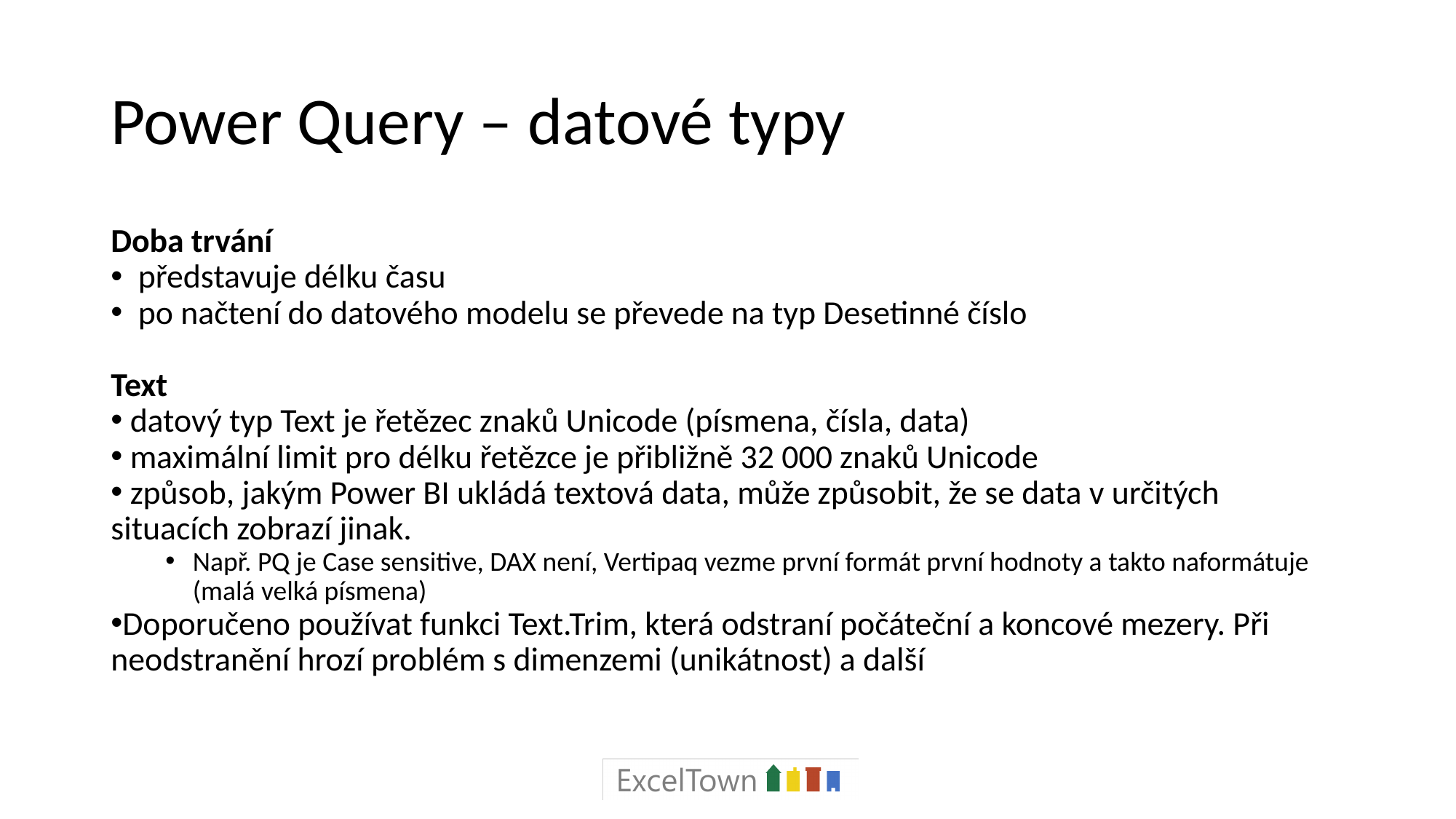

# Power Query – datové typy
Doba trvání
představuje délku času
po načtení do datového modelu se převede na typ Desetinné číslo

Text
 datový typ Text je řetězec znaků Unicode (písmena, čísla, data)
 maximální limit pro délku řetězce je přibližně 32 000 znaků Unicode
 způsob, jakým Power BI ukládá textová data, může způsobit, že se data v určitých situacích zobrazí jinak.
Např. PQ je Case sensitive, DAX není, Vertipaq vezme první formát první hodnoty a takto naformátuje (malá velká písmena)
Doporučeno používat funkci Text.Trim, která odstraní počáteční a koncové mezery. Při neodstranění hrozí problém s dimenzemi (unikátnost) a další